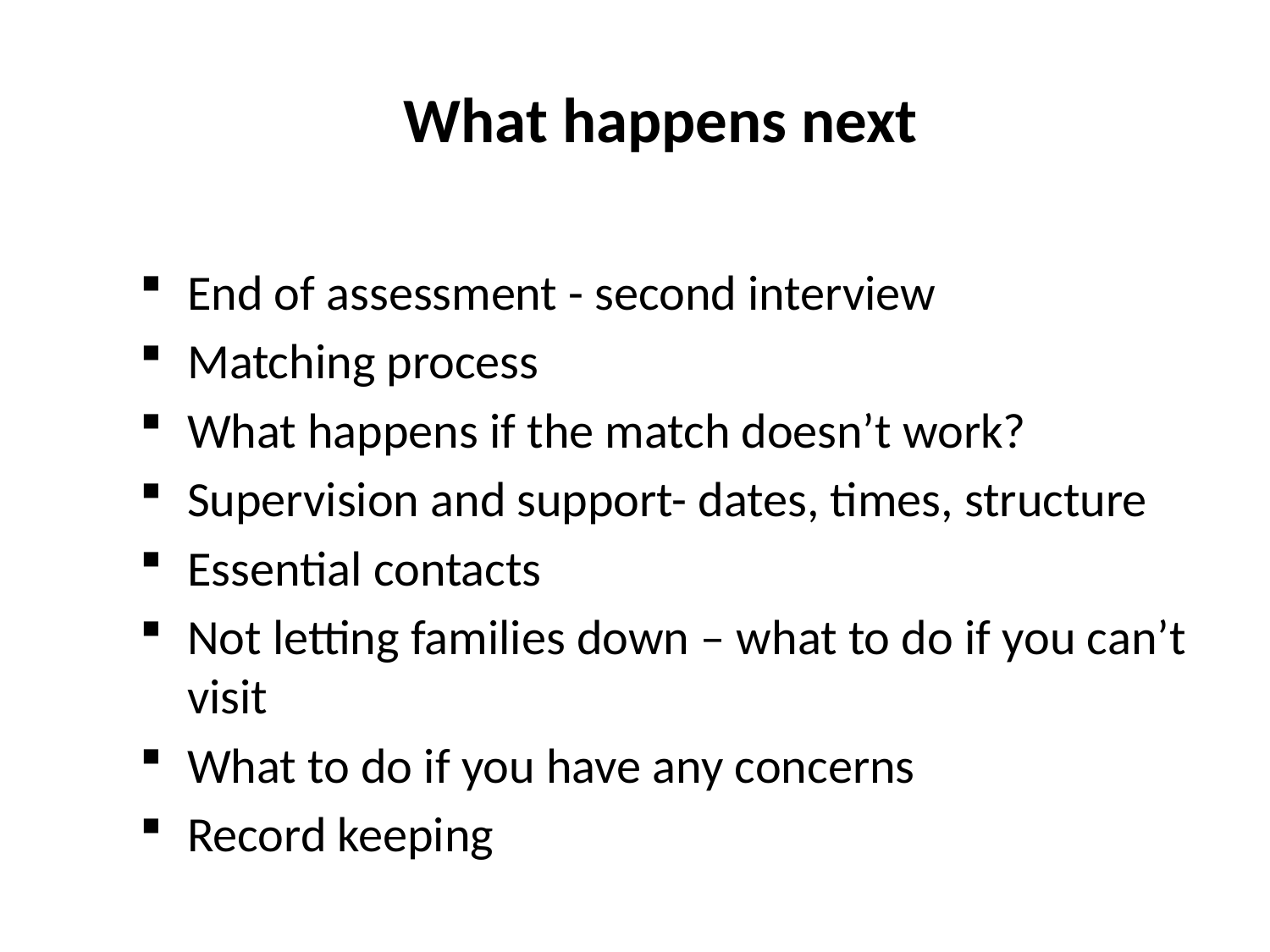

What happens next
End of assessment - second interview
Matching process
What happens if the match doesn’t work?
Supervision and support- dates, times, structure
Essential contacts
Not letting families down – what to do if you can’t visit
What to do if you have any concerns
Record keeping